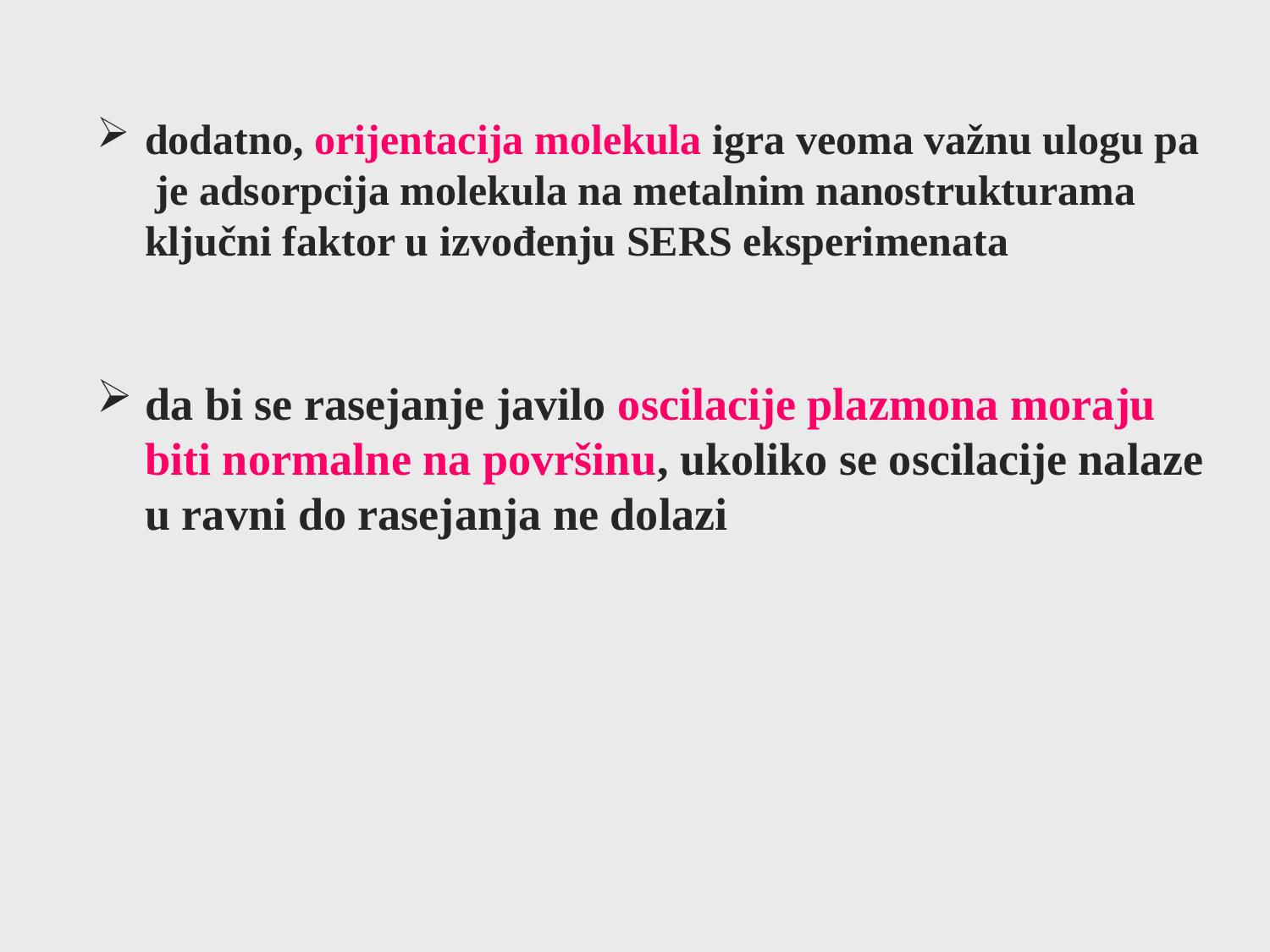

dodatno, orijentacija molekula igra veoma važnu ulogu pa  je adsorpcija molekula na metalnim nanostrukturama   ključni faktor u izvođenju SERS eksperimenata

da bi se rasejanje javilo oscilacije plazmona moraju biti normalne na površinu, ukoliko se oscilacije nalaze u ravni do rasejanja ne dolazi